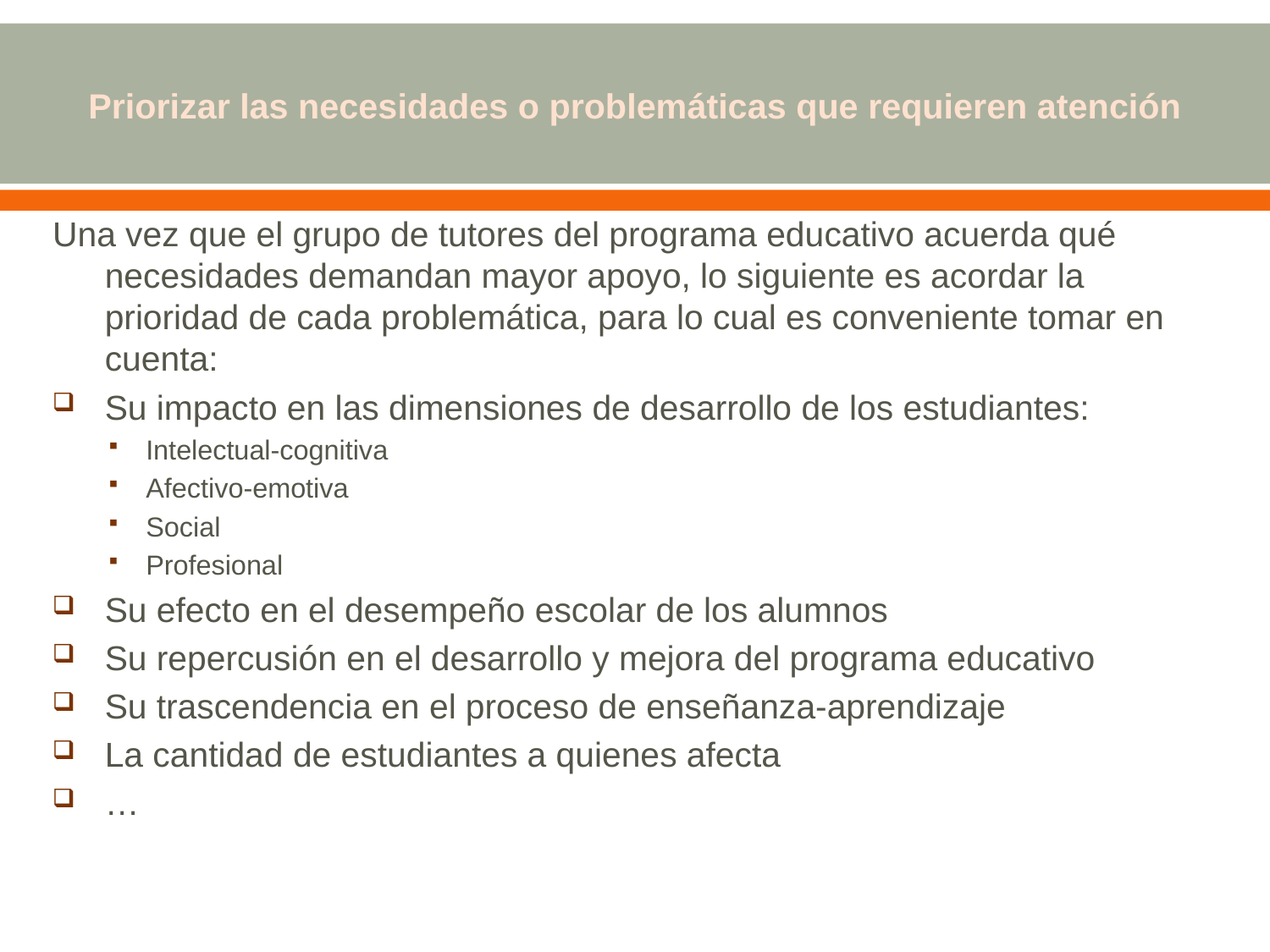

# Priorizar las necesidades o problemáticas que requieren atención
Una vez que el grupo de tutores del programa educativo acuerda qué necesidades demandan mayor apoyo, lo siguiente es acordar la prioridad de cada problemática, para lo cual es conveniente tomar en cuenta:
Su impacto en las dimensiones de desarrollo de los estudiantes:
Intelectual-cognitiva
Afectivo-emotiva
Social
Profesional
Su efecto en el desempeño escolar de los alumnos
Su repercusión en el desarrollo y mejora del programa educativo
Su trascendencia en el proceso de enseñanza-aprendizaje
La cantidad de estudiantes a quienes afecta
…